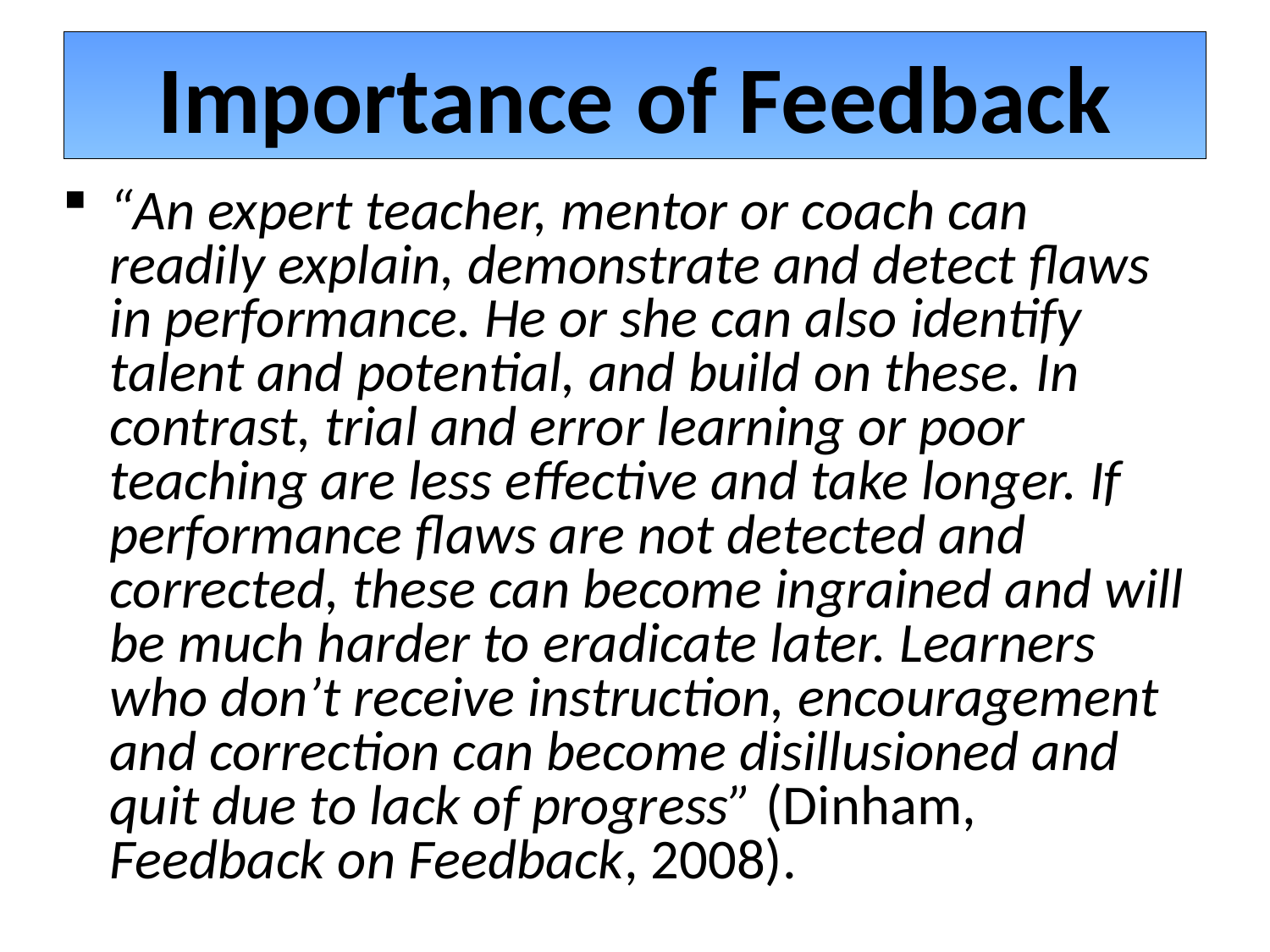

# Importance of Feedback
“An expert teacher, mentor or coach can readily explain, demonstrate and detect flaws in performance. He or she can also identify talent and potential, and build on these. In contrast, trial and error learning or poor teaching are less effective and take longer. If performance flaws are not detected and corrected, these can become ingrained and will be much harder to eradicate later. Learners who don’t receive instruction, encouragement and correction can become disillusioned and quit due to lack of progress” (Dinham, Feedback on Feedback, 2008).